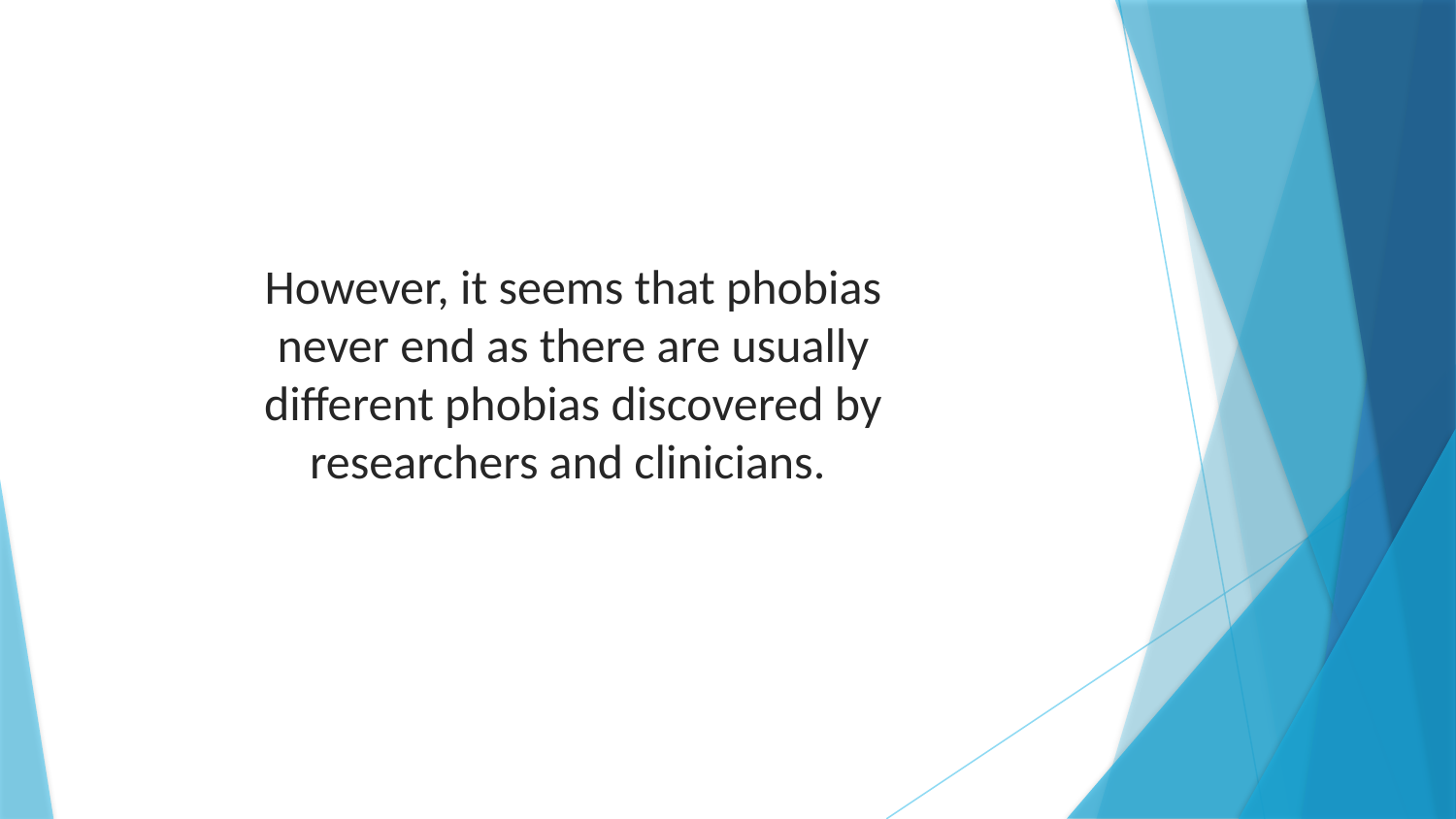

However, it seems that phobias never end as there are usually different phobias discovered by researchers and clinicians.